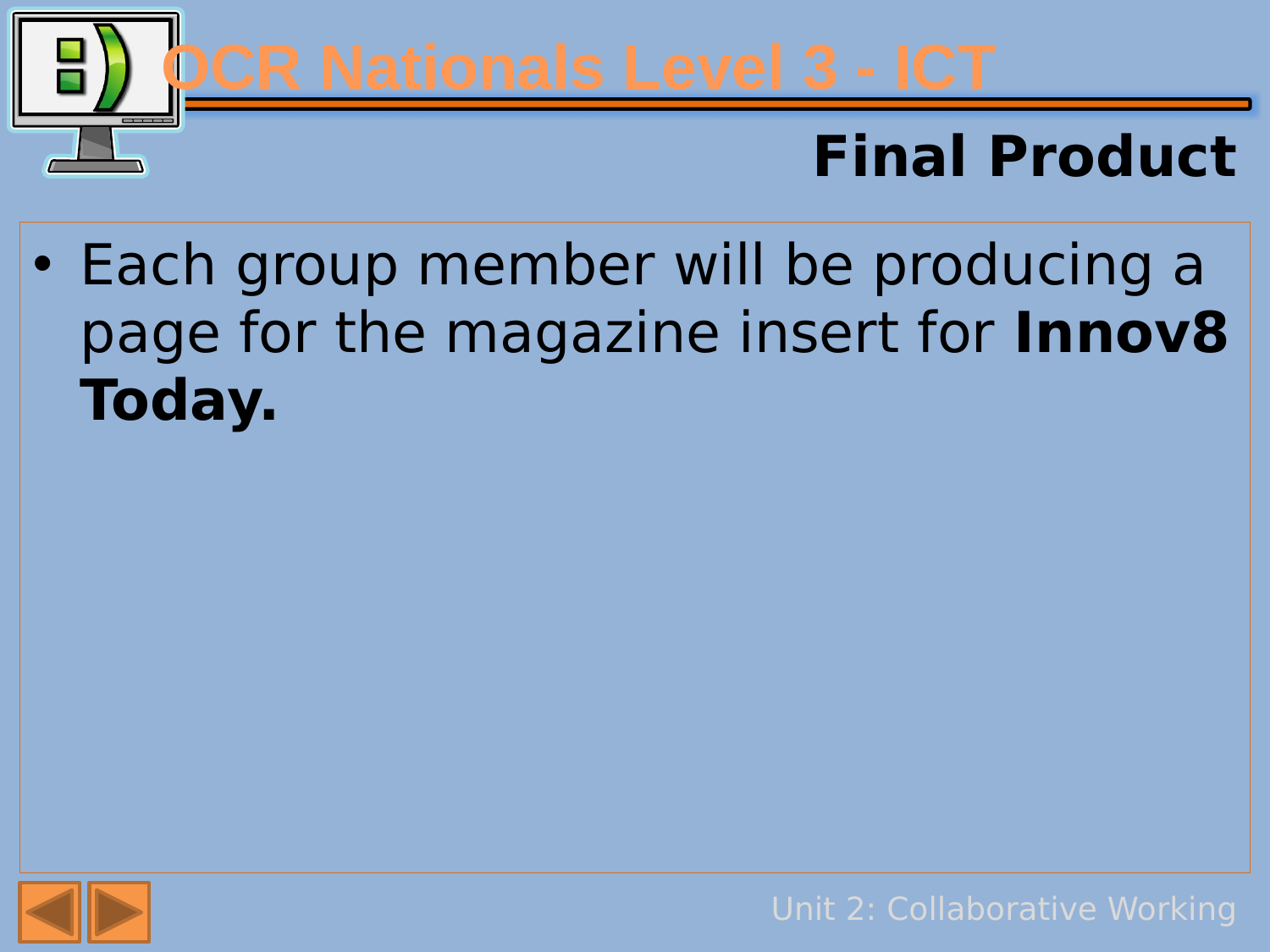

# Final Product
Each group member will be producing a page for the magazine insert for Innov8 Today.